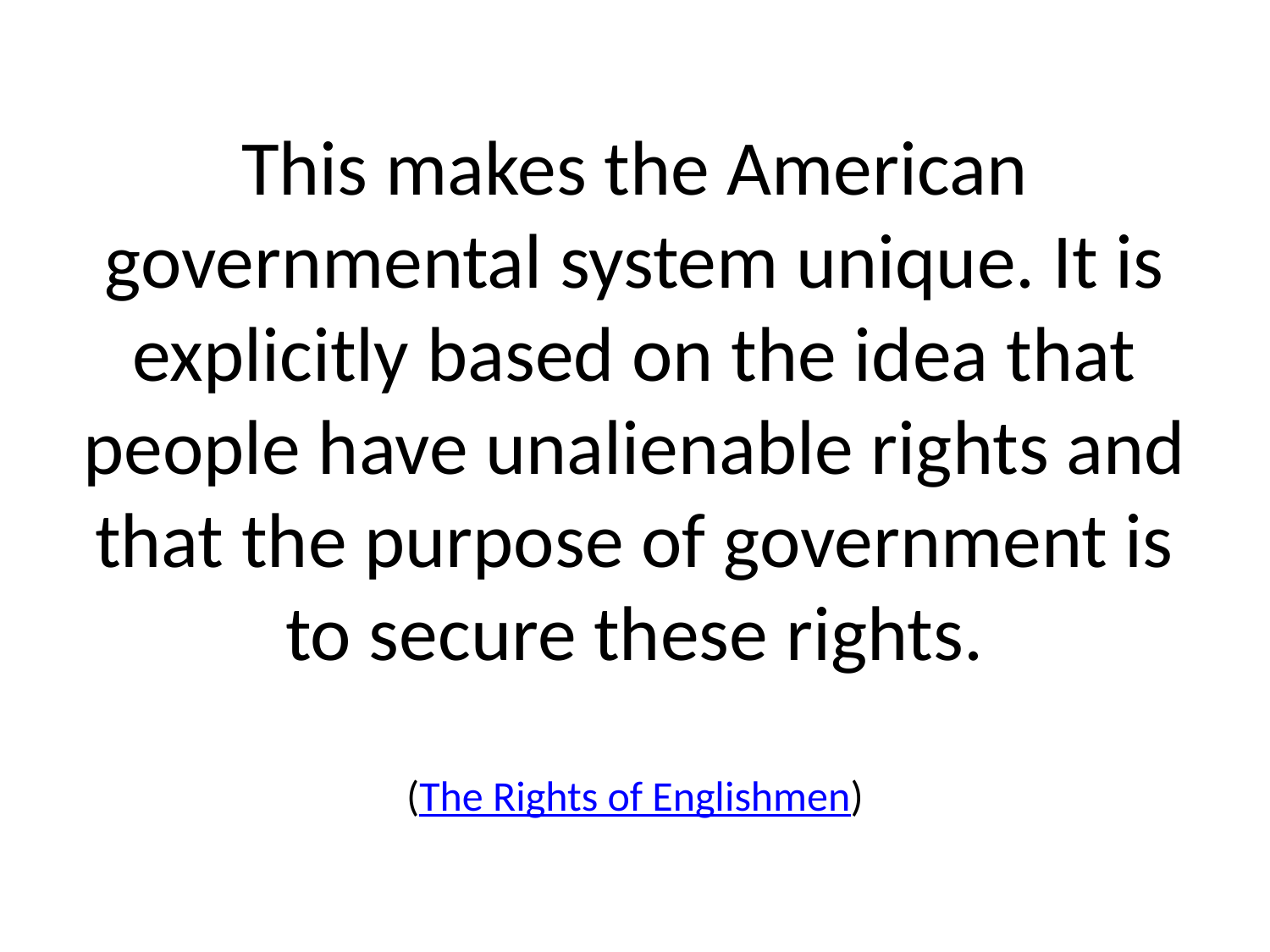

# This makes the American governmental system unique. It is explicitly based on the idea that people have unalienable rights and that the purpose of government is to secure these rights. (The Rights of Englishmen)